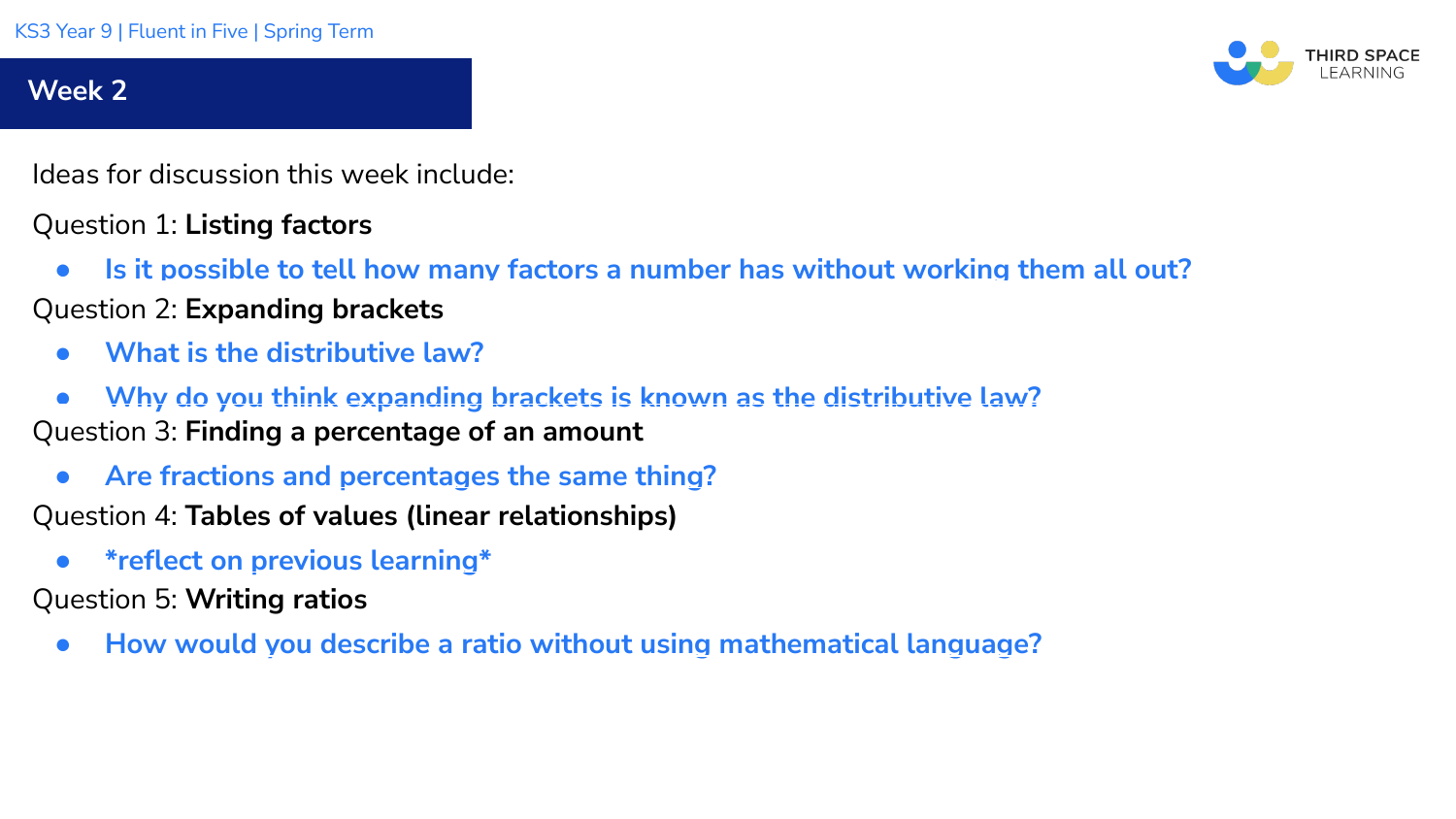

Week 2
| Ideas for discussion this week include: |
| --- |
| Question 1: Listing factors Is it possible to tell how many factors a number has without working them all out? |
| Question 2: Expanding brackets What is the distributive law? Why do you think expanding brackets is known as the distributive law? |
| Question 3: Finding a percentage of an amount Are fractions and percentages the same thing? |
| Question 4: Tables of values (linear relationships) \*reflect on previous learning\* |
| Question 5: Writing ratios How would you describe a ratio without using mathematical language? |